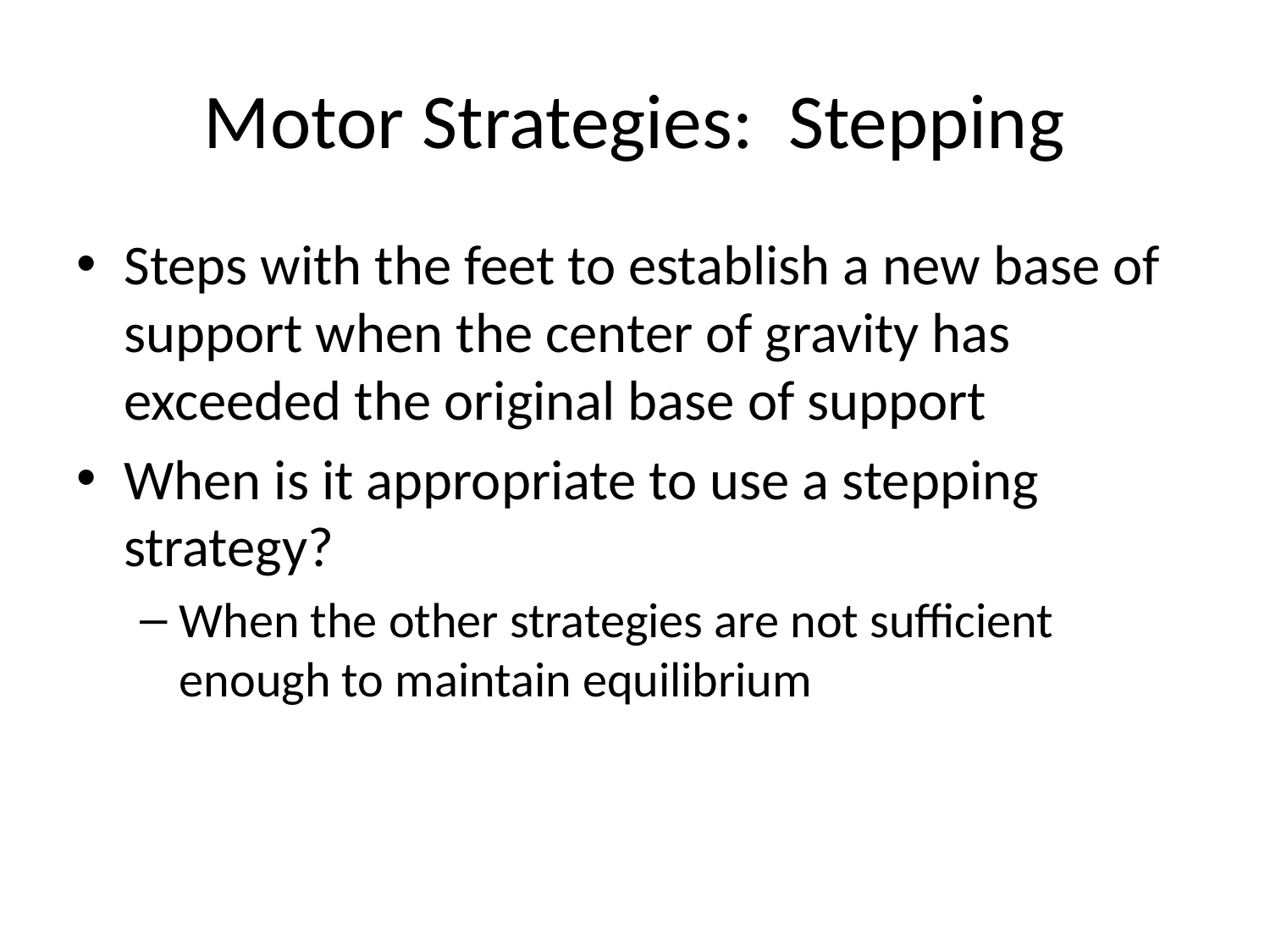

# Motor Strategies:  Stepping
Steps with the feet to establish a new base of support when the center of gravity has exceeded the original base of support
When is it appropriate to use a stepping strategy?
When the other strategies are not sufficient enough to maintain equilibrium